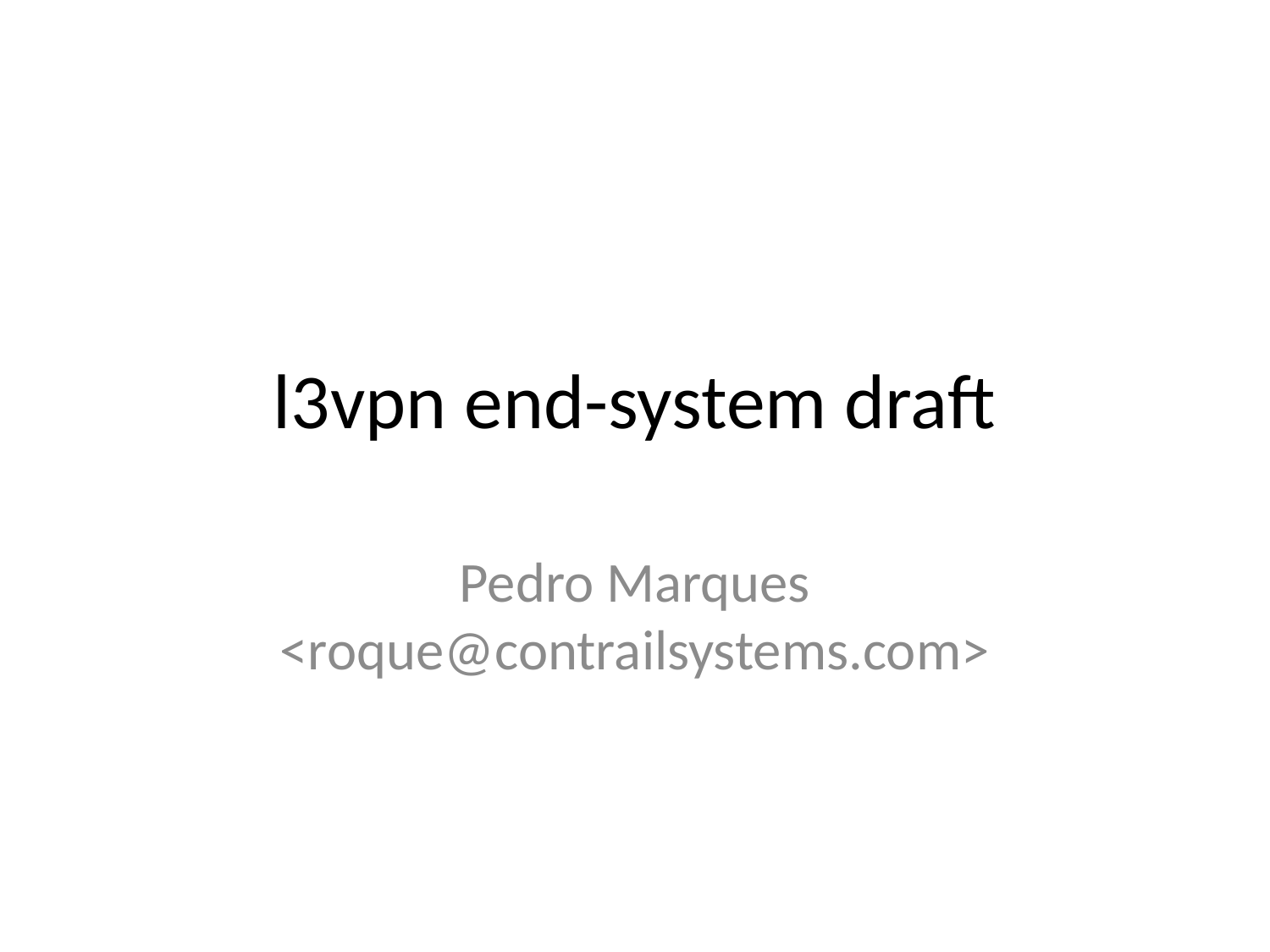

# l3vpn end-system draft
Pedro Marques <roque@contrailsystems.com>